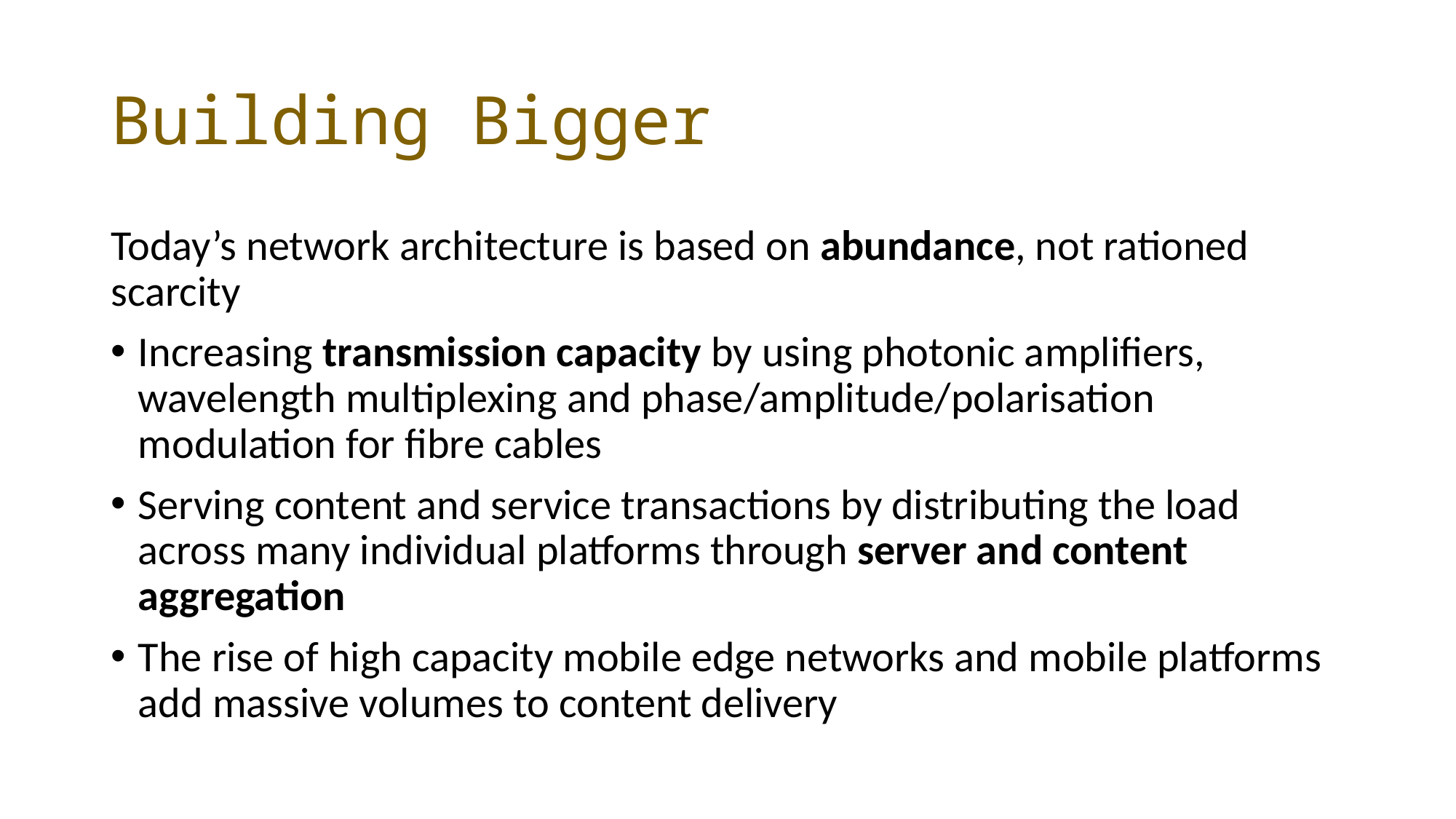

# Building Bigger
Today’s network architecture is based on abundance, not rationed scarcity
Increasing transmission capacity by using photonic amplifiers, wavelength multiplexing and phase/amplitude/polarisation modulation for fibre cables
Serving content and service transactions by distributing the load across many individual platforms through server and content aggregation
The rise of high capacity mobile edge networks and mobile platforms add massive volumes to content delivery